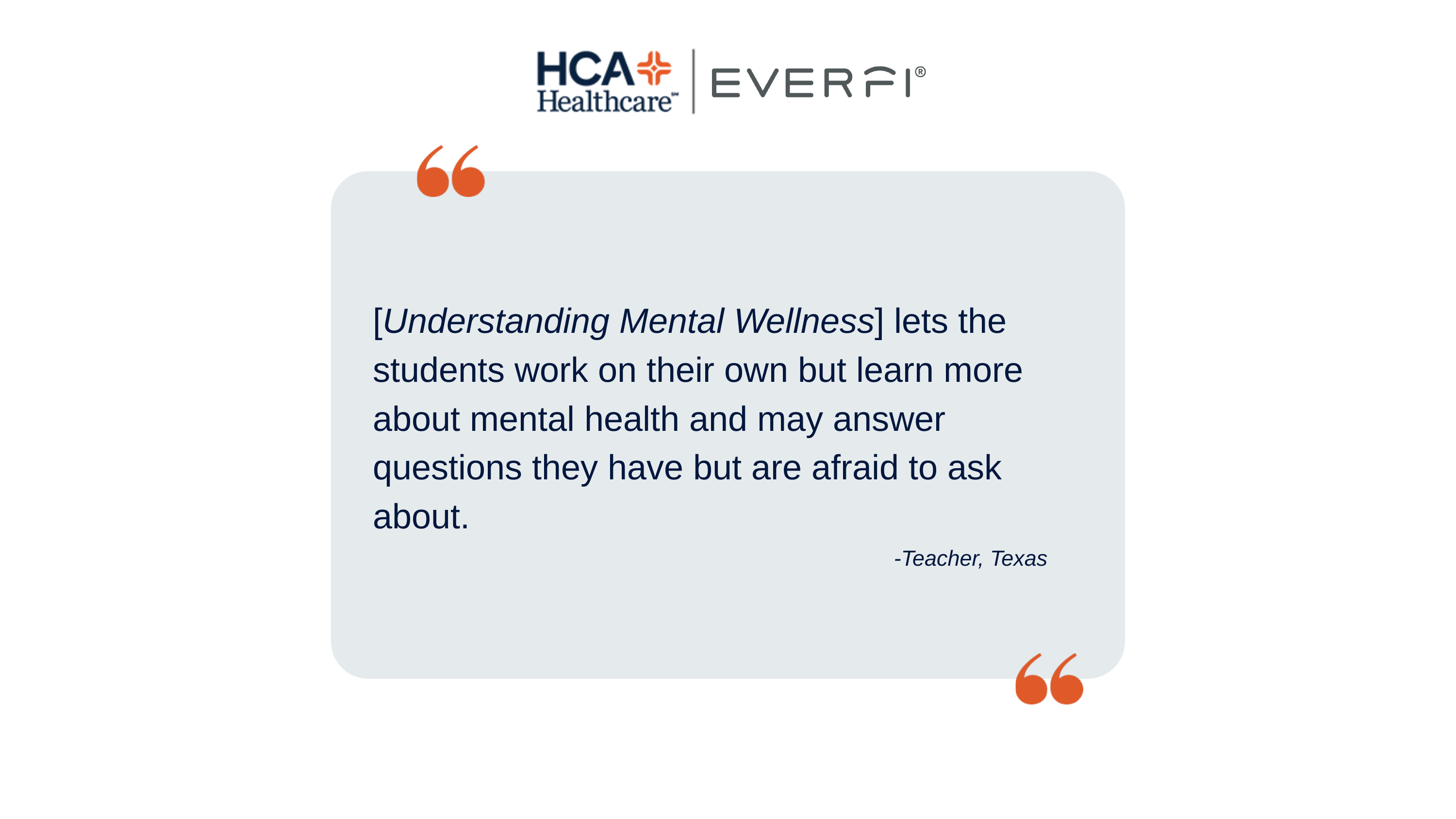

[Understanding Mental Wellness] lets the students work on their own but learn more about mental health and may answer questions they have but are afraid to ask about.
-Teacher, Texas